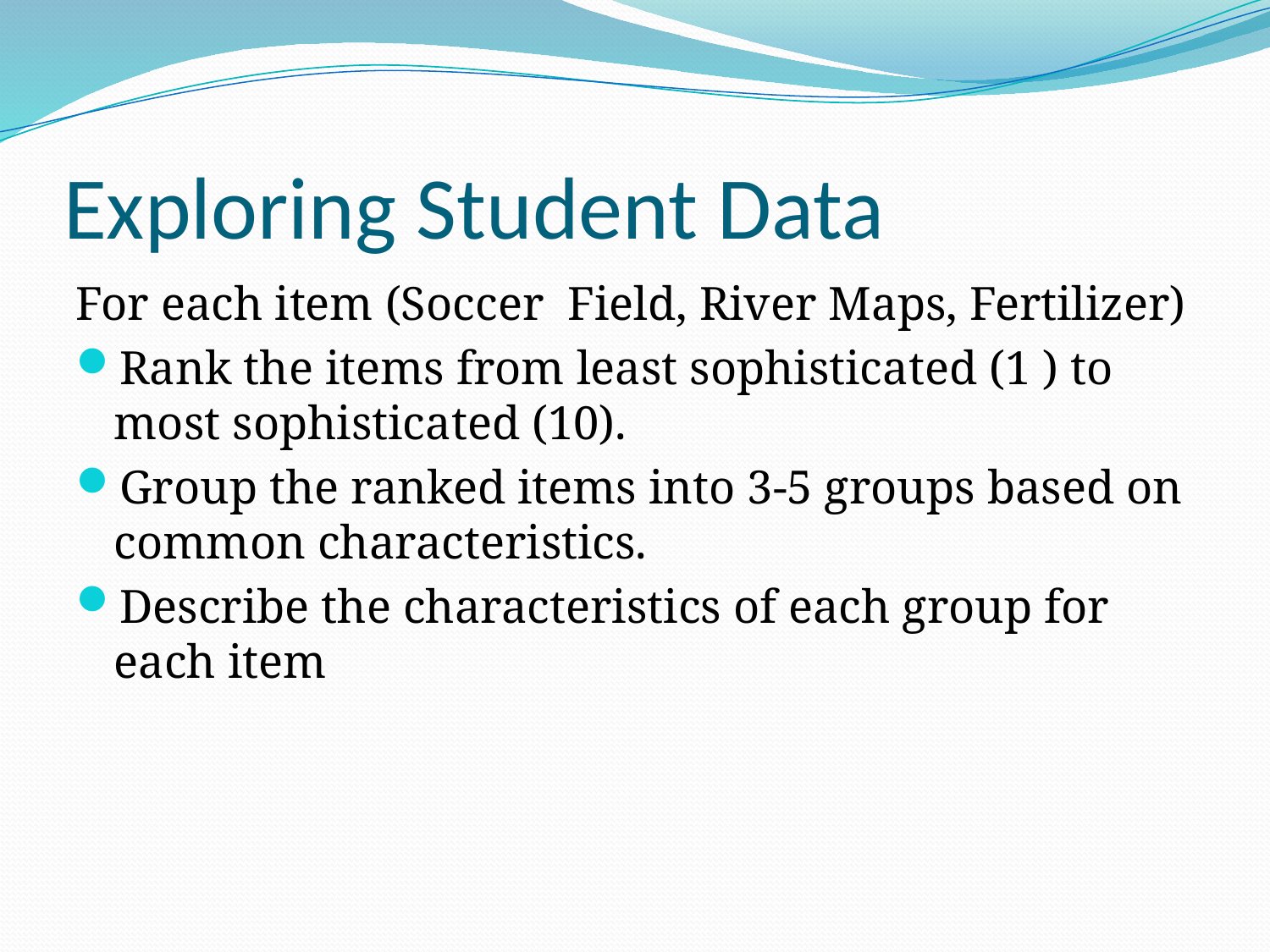

# Exploring Student Data
For each item (Soccer  Field, River Maps, Fertilizer)
Rank the items from least sophisticated (1 ) to most sophisticated (10).
Group the ranked items into 3-5 groups based on common characteristics.
Describe the characteristics of each group for each item